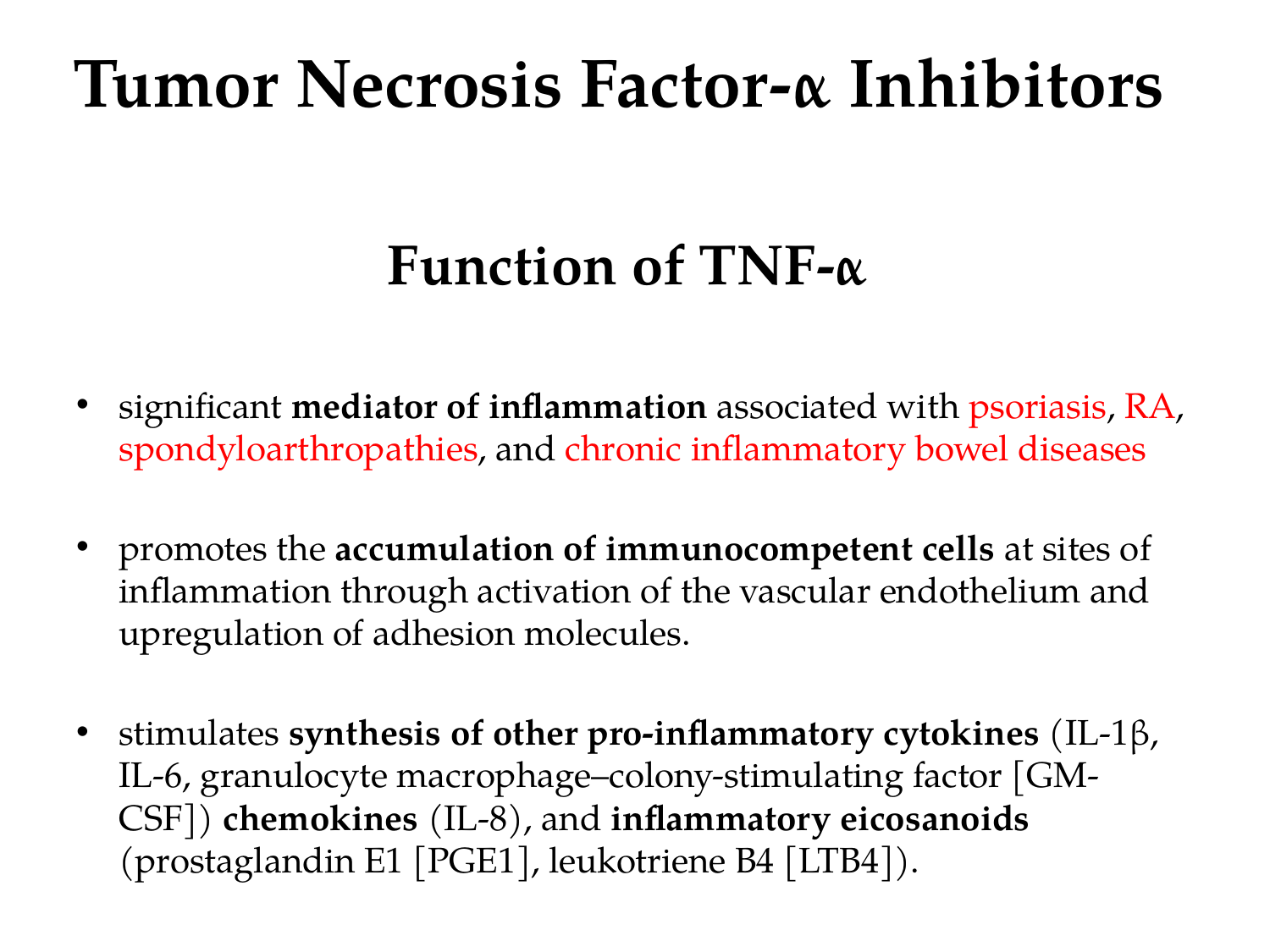

# Tumor Necrosis Factor-α Inhibitors
Function of TNF-α

significant mediator of inflammation associated with psoriasis, RA, spondyloarthropathies, and chronic inflammatory bowel diseases

promotes the accumulation of immunocompetent cells at sites of inflammation through activation of the vascular endothelium and upregulation of adhesion molecules.

stimulates synthesis of other pro-inflammatory cytokines (IL-1β, IL-6, granulocyte macrophage–colony-stimulating factor [GM-CSF]) chemokines (IL-8), and inflammatory eicosanoids (prostaglandin E1 [PGE1], leukotriene B4 [LTB4]).